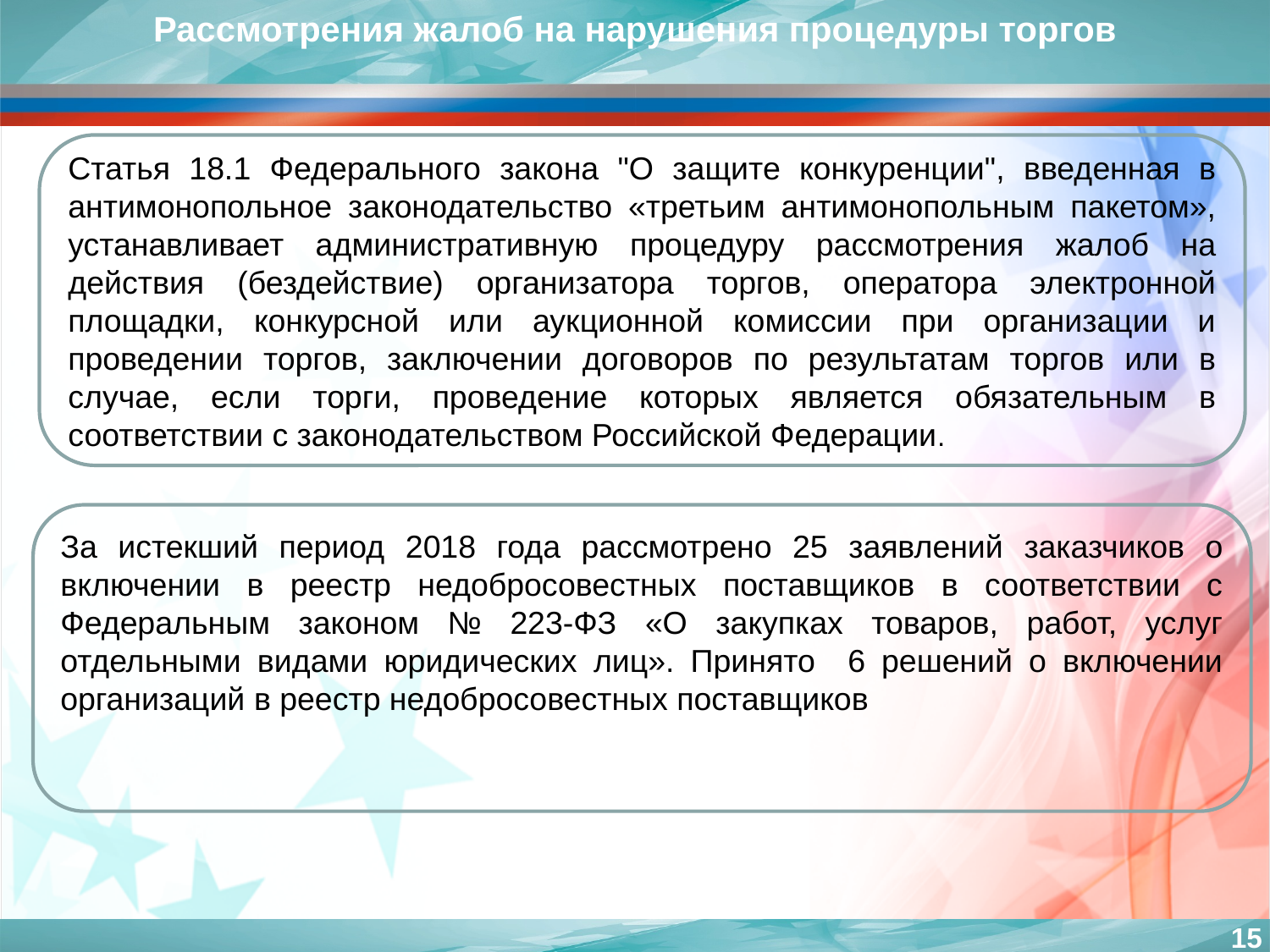

Рассмотрения жалоб на нарушения процедуры торгов
Статья 18.1 Федерального закона "О защите конкуренции", введенная в антимонопольное законодательство «третьим антимонопольным пакетом», устанавливает административную процедуру рассмотрения жалоб на действия (бездействие) организатора торгов, оператора электронной площадки, конкурсной или аукционной комиссии при организации и проведении торгов, заключении договоров по результатам торгов или в случае, если торги, проведение которых является обязательным в соответствии с законодательством Российской Федерации.
За истекший период 2018 года рассмотрено 25 заявлений заказчиков о включении в реестр недобросовестных поставщиков в соответствии с Федеральным законом № 223-ФЗ «О закупках товаров, работ, услуг отдельными видами юридических лиц». Принято  6 решений о включении организаций в реестр недобросовестных поставщиков

15